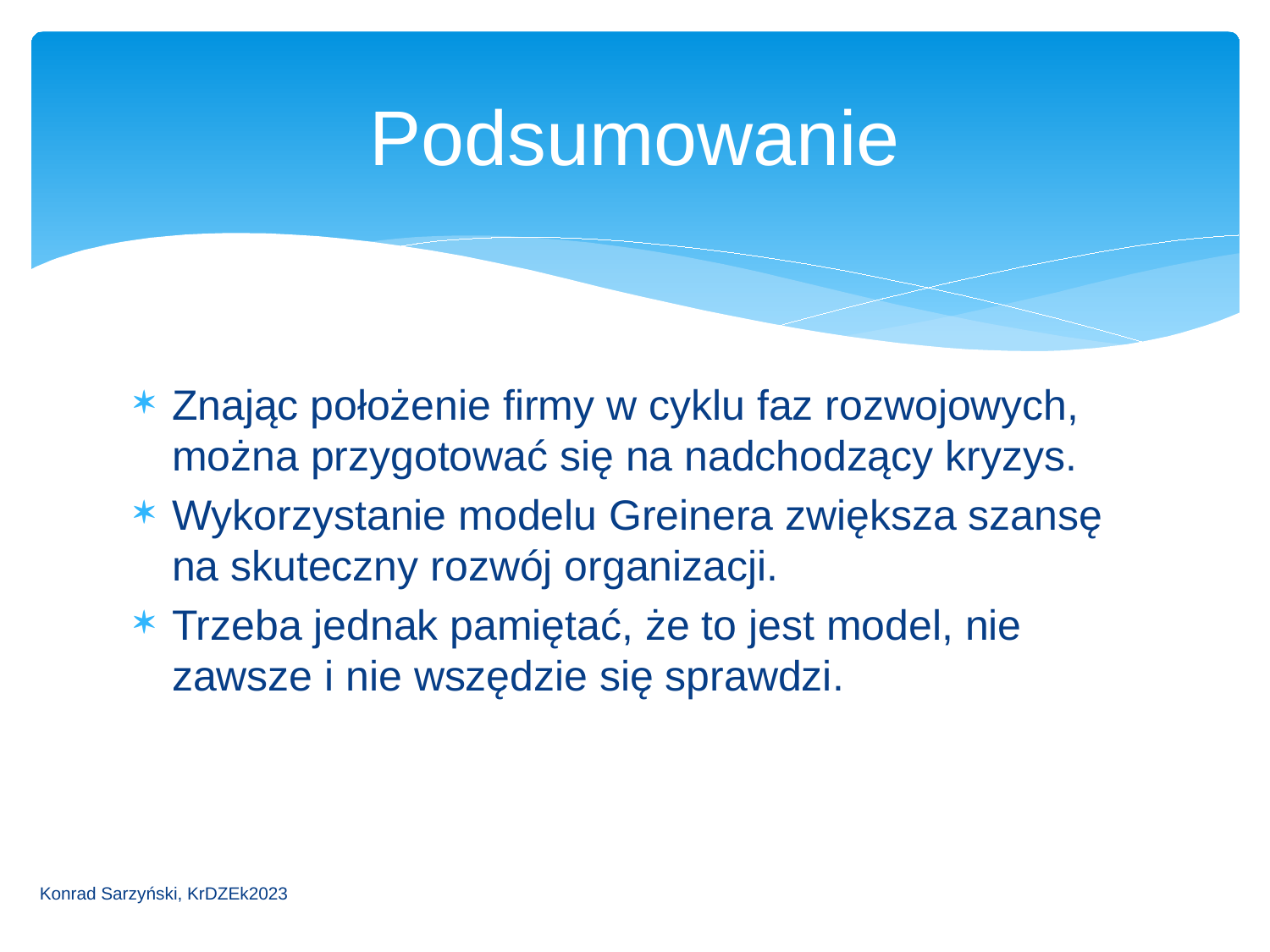

# Podsumowanie
Znając położenie firmy w cyklu faz rozwojowych, można przygotować się na nadchodzący kryzys.
Wykorzystanie modelu Greinera zwiększa szansę na skuteczny rozwój organizacji.
Trzeba jednak pamiętać, że to jest model, nie zawsze i nie wszędzie się sprawdzi.
Konrad Sarzyński, KrDZEk2023